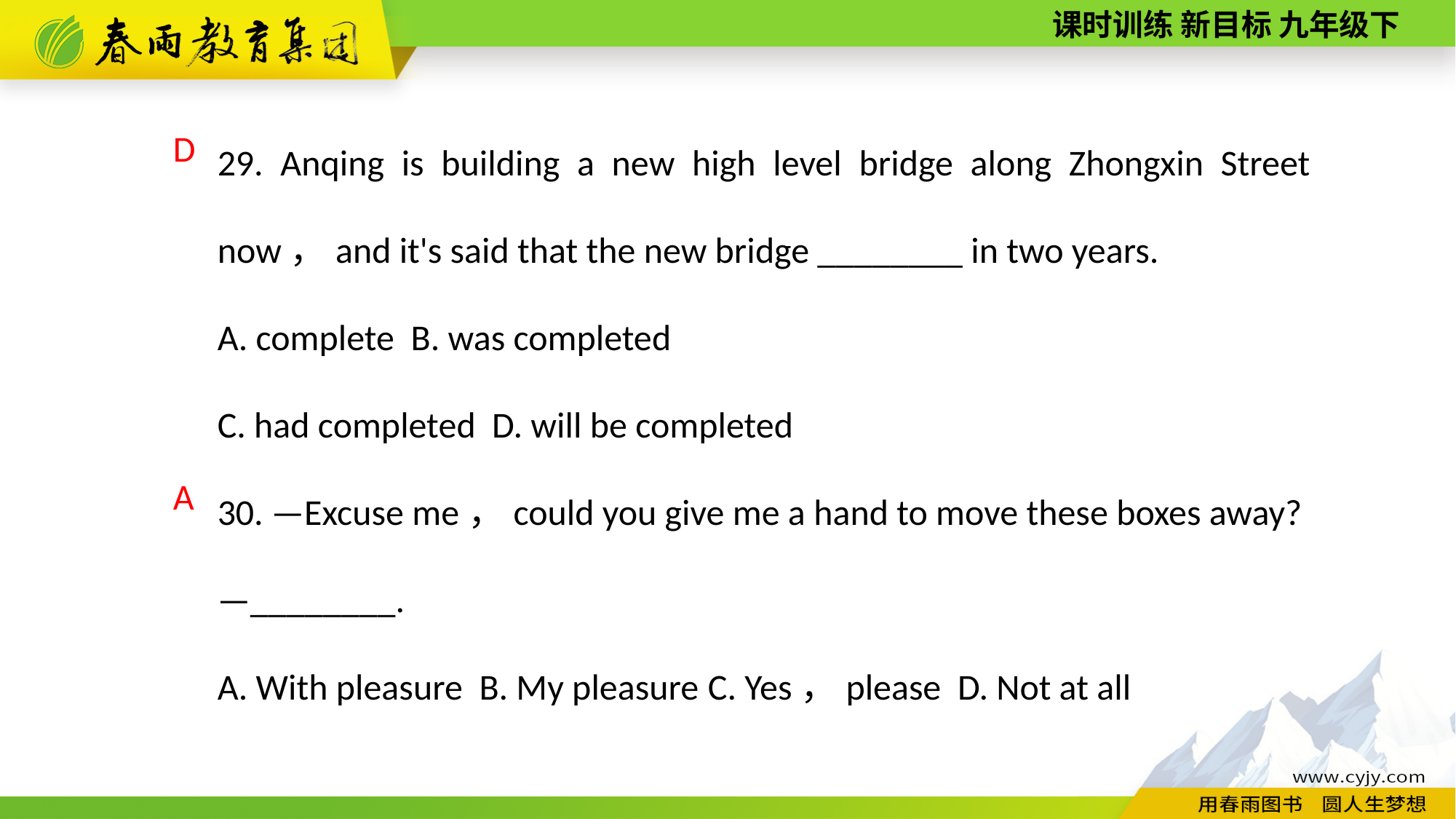

29. Anqing is building a new high level bridge along Zhongxin Street now，and it's said that the new bridge ________ in two years.
A. complete  B. was completed
C. had completed  D. will be completed
30. —Excuse me，could you give me a hand to move these boxes away?
—________.
A. With pleasure  B. My pleasure  C. Yes，please  D. Not at all
D
A